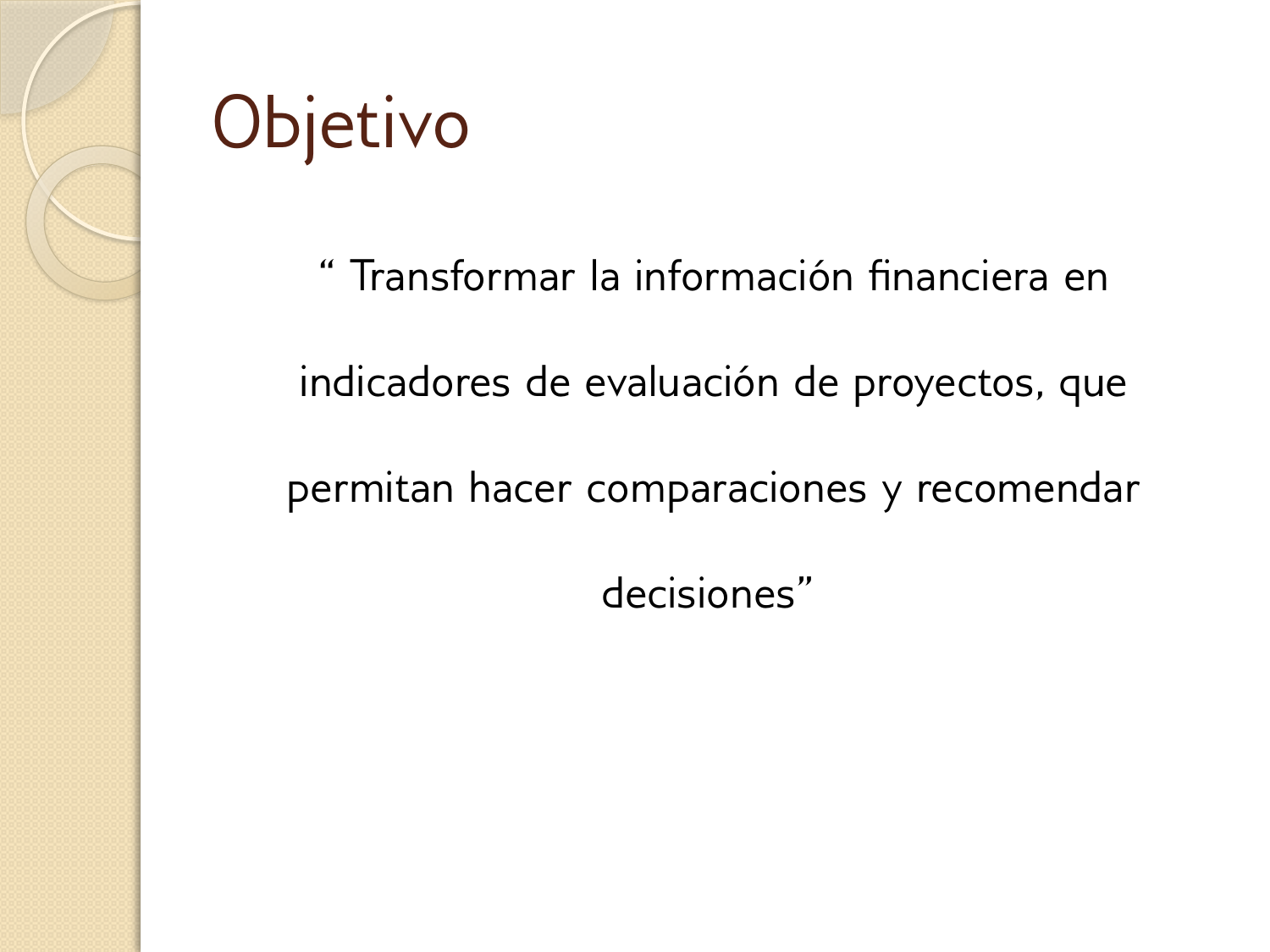

# Objetivo
“ Transformar la información financiera en indicadores de evaluación de proyectos, que permitan hacer comparaciones y recomendar decisiones”